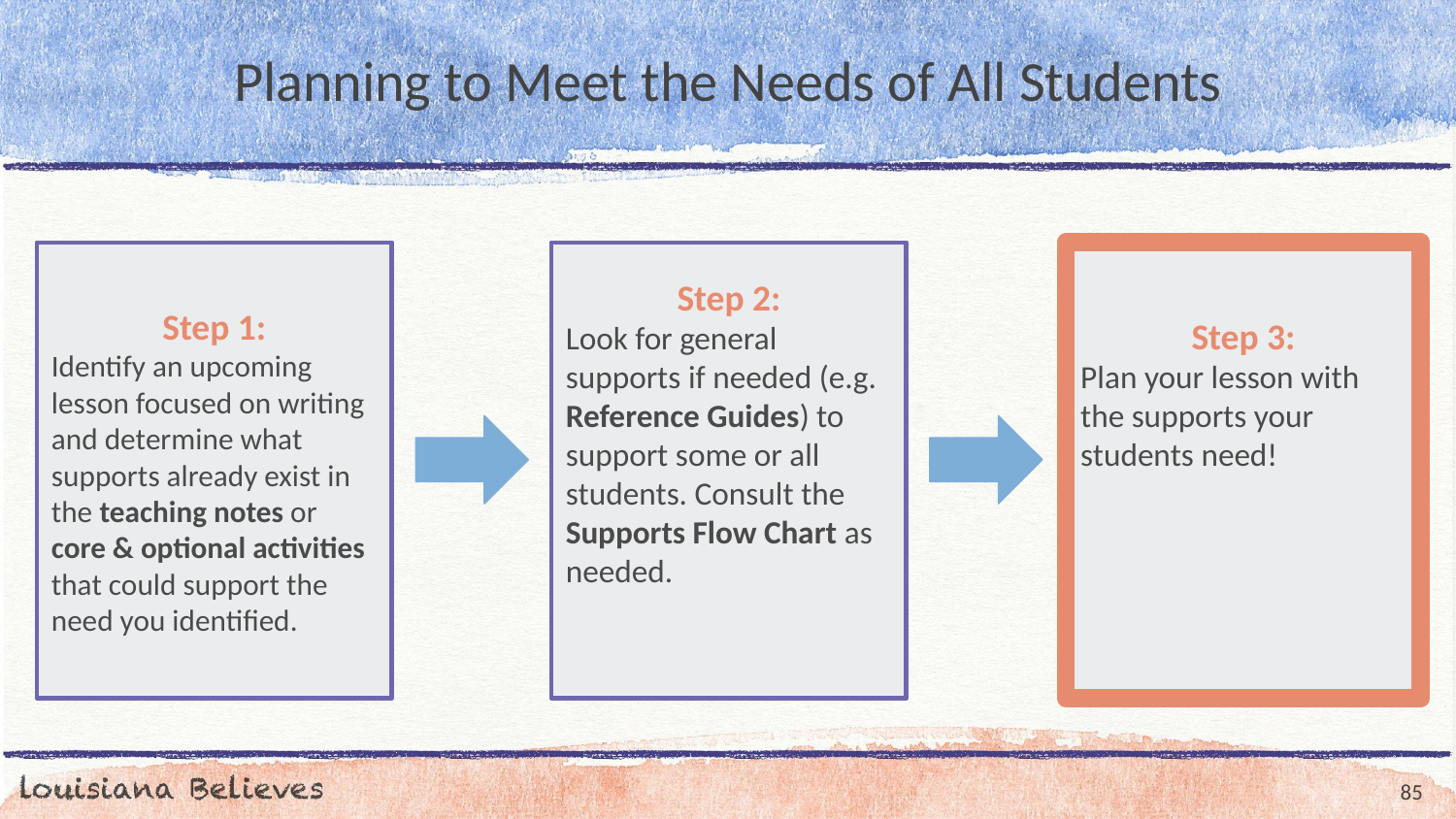

# Planning to Meet the Needs of All Students
Step 1:
Identify an upcoming lesson focused on writing and determine what supports already exist in the teaching notes or core & optional activities that could support the need you identified.
Step 2:
Look for general supports if needed (e.g. Reference Guides) to support some or all students. Consult the Supports Flow Chart as needed.

Step 3:
Plan your lesson with the supports your students need!